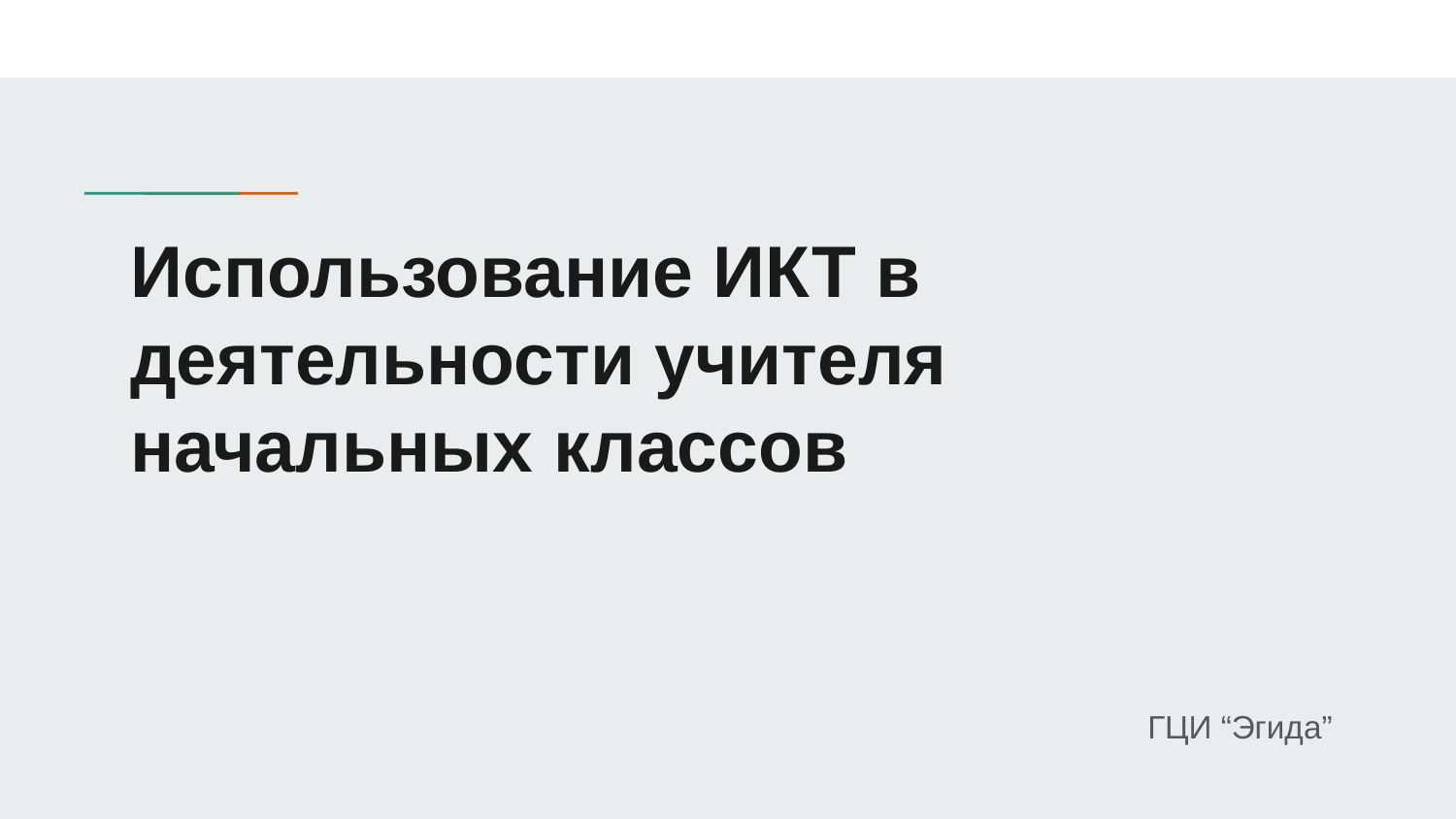

# Использование ИКТ в деятельности учителя начальных классов
ГЦИ “Эгида”